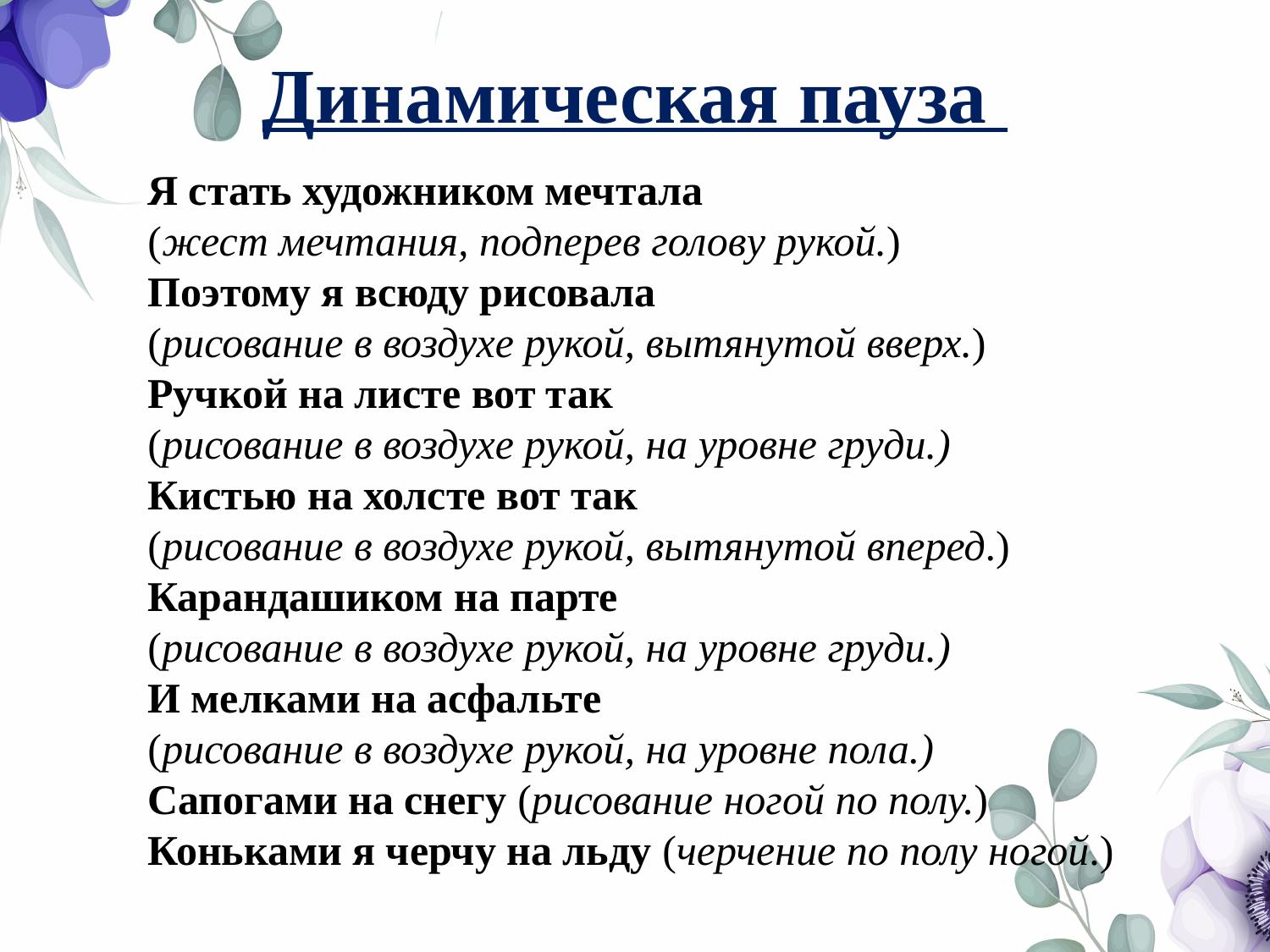

# Динамическая пауза
Я стать художником мечтала
(жест мечтания, подперев голову рукой.)
Поэтому я всюду рисовала
(рисование в воздухе рукой, вытянутой вверх.)
Ручкой на листе вот так
(рисование в воздухе рукой, на уровне груди.)
Кистью на холсте вот так
(рисование в воздухе рукой, вытянутой вперед.)
Карандашиком на парте
(рисование в воздухе рукой, на уровне груди.)
И мелками на асфальте
(рисование в воздухе рукой, на уровне пола.)
Сапогами на снегу (рисование ногой по полу.)
Коньками я черчу на льду (черчение по полу ногой.)